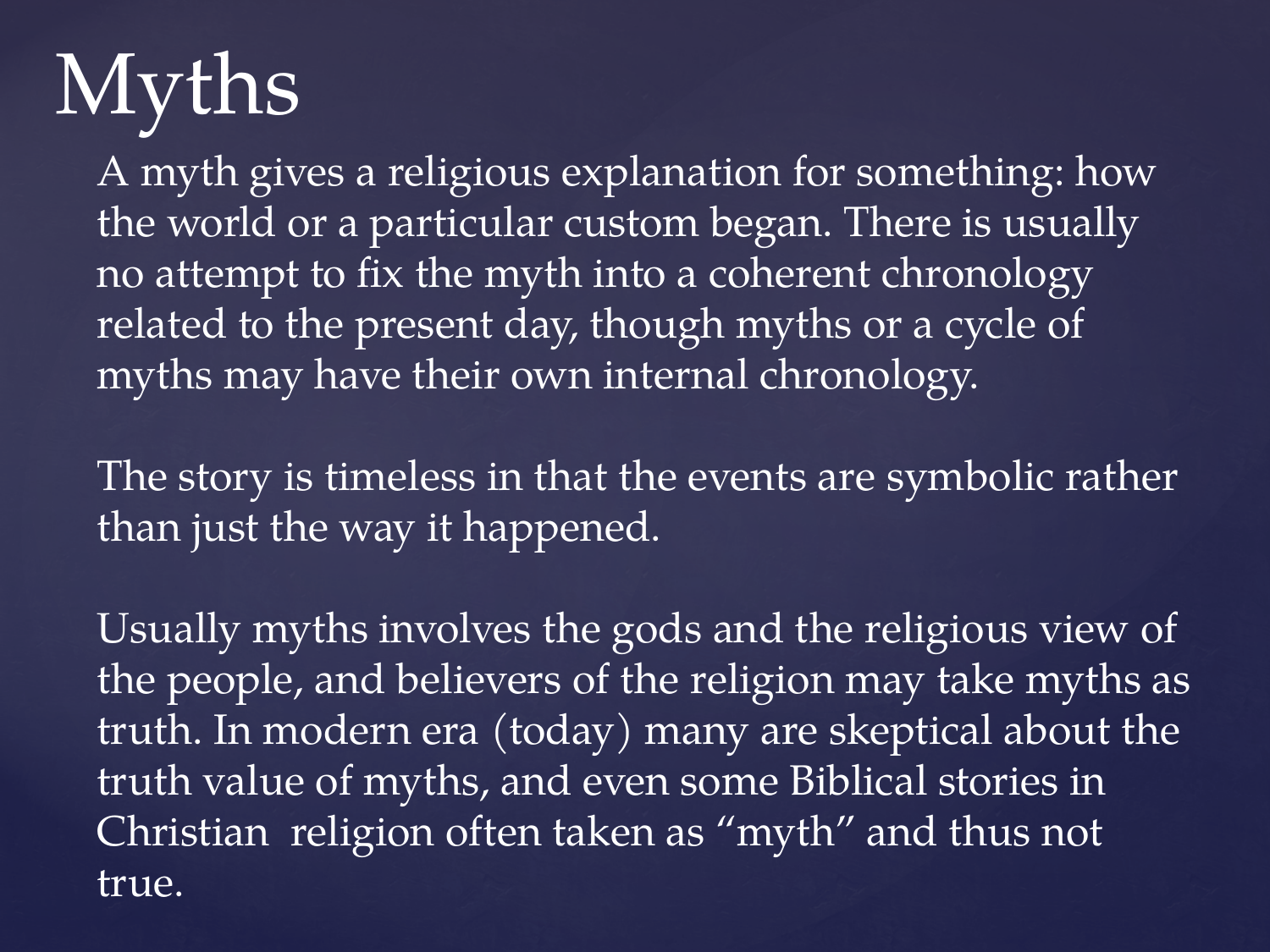

# Myths
A myth gives a religious explanation for something: how the world or a particular custom began. There is usually no attempt to fix the myth into a coherent chronology related to the present day, though myths or a cycle of myths may have their own internal chronology.

The story is timeless in that the events are symbolic rather than just the way it happened.

Usually myths involves the gods and the religious view of the people, and believers of the religion may take myths as truth. In modern era (today) many are skeptical about the truth value of myths, and even some Biblical stories in Christian  religion often taken as “myth” and thus not true.